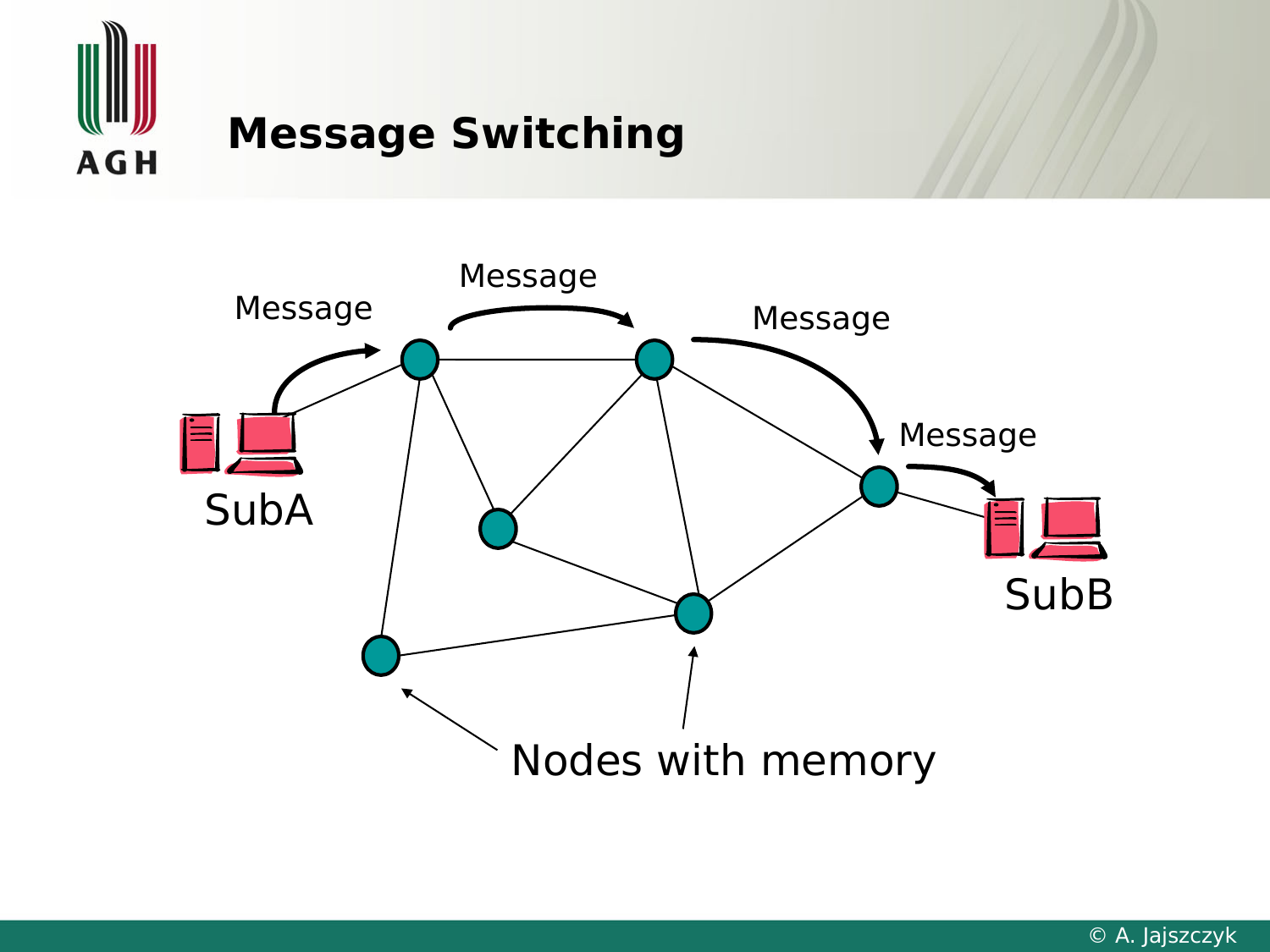

# Message Switching
Message

Message

Message

SubA

SubB

Message

Nodes with memory